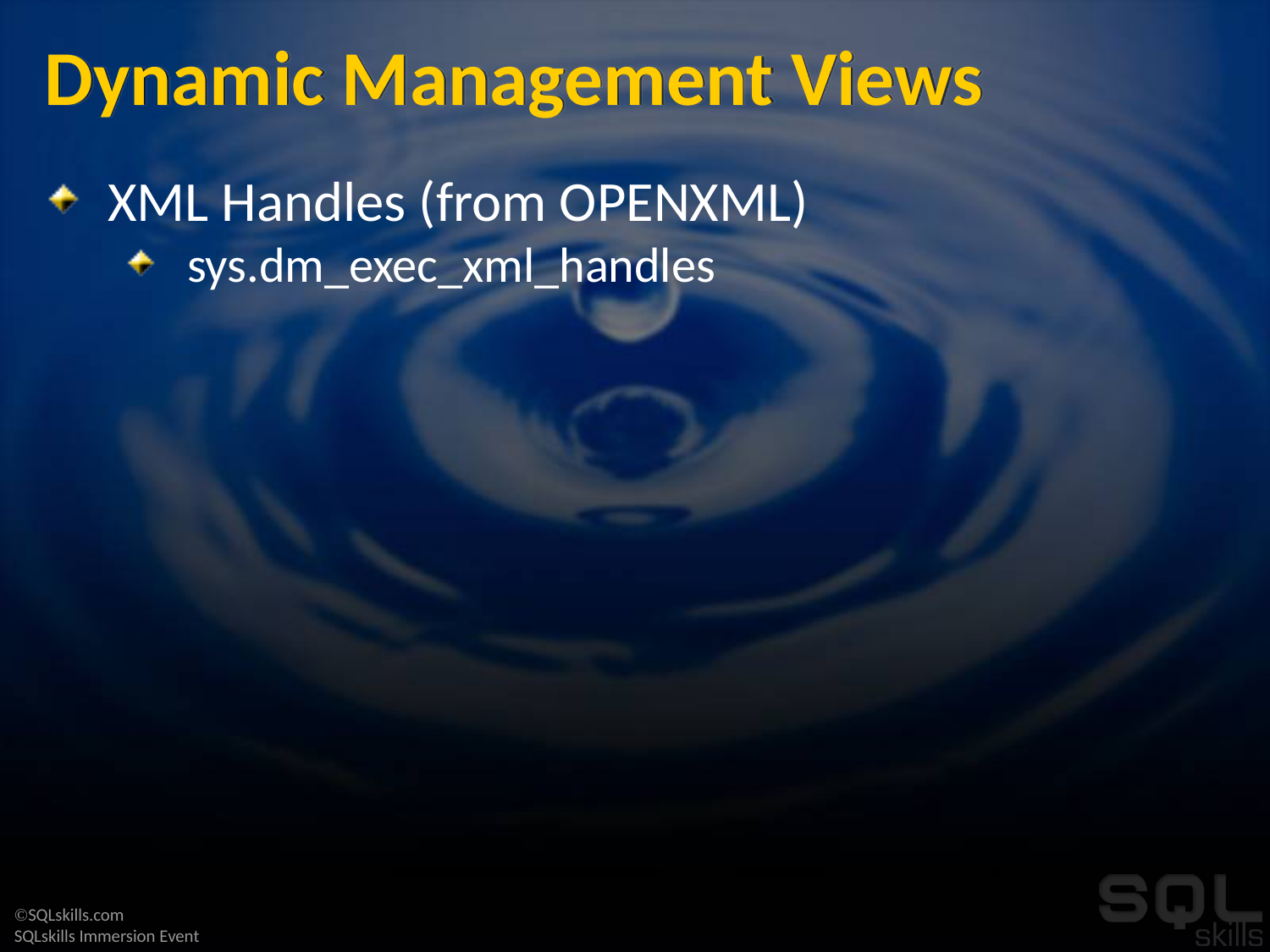

# Dynamic Management Views
XML Handles (from OPENXML)
sys.dm_exec_xml_handles